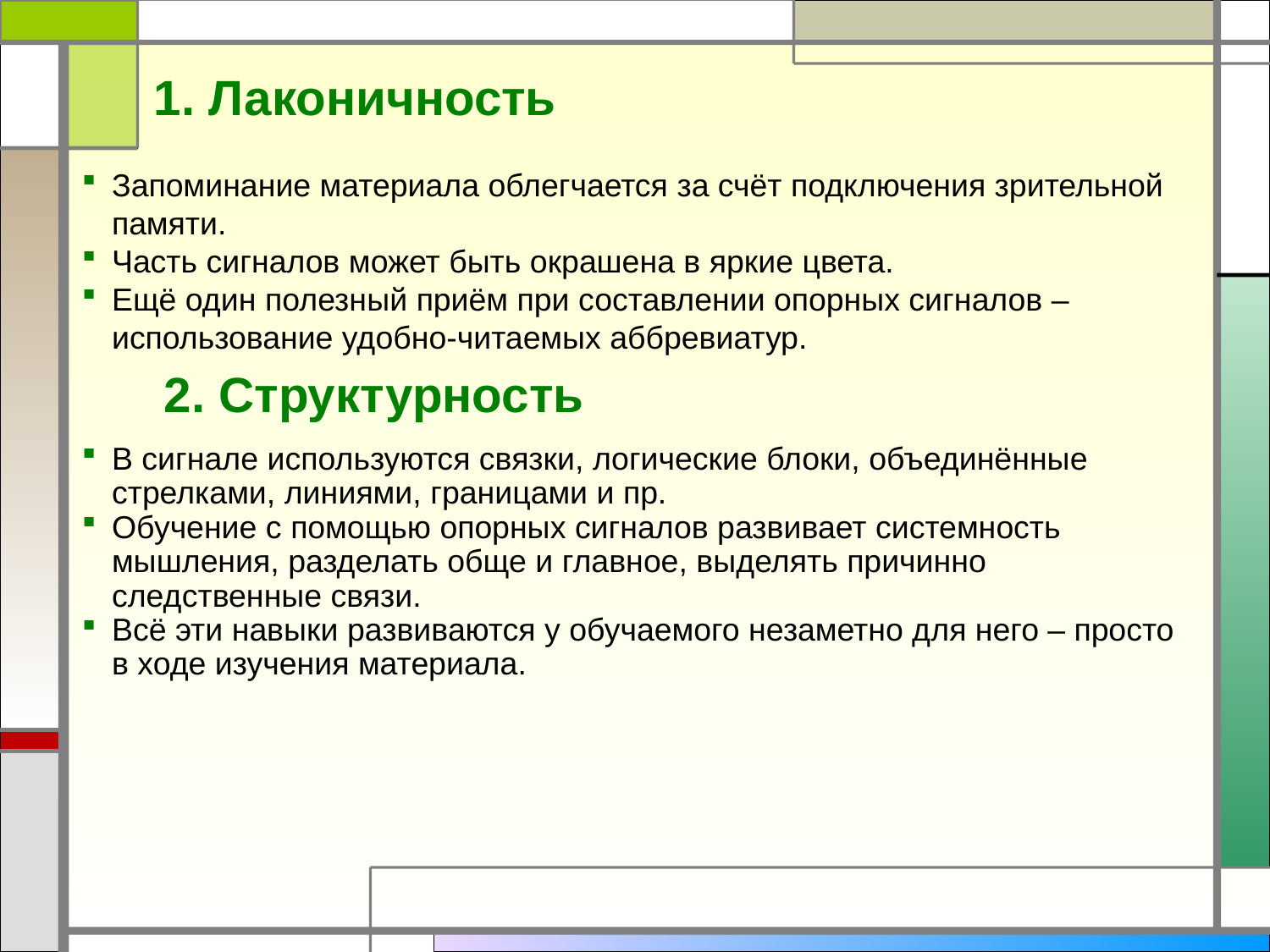

1. Лаконичность
Запоминание материала облегчается за счёт подключения зрительной памяти.
Часть сигналов может быть окрашена в яркие цвета.
Ещё один полезный приём при составлении опорных сигналов – использование удобно-читаемых аббревиатур.
2. Структурность
В сигнале используются связки, логические блоки, объединённые стрелками, линиями, границами и пр.
Обучение с помощью опорных сигналов развивает системность мышления, разделать обще и главное, выделять причинно следственные связи.
Всё эти навыки развиваются у обучаемого незаметно для него – просто в ходе изучения материала.